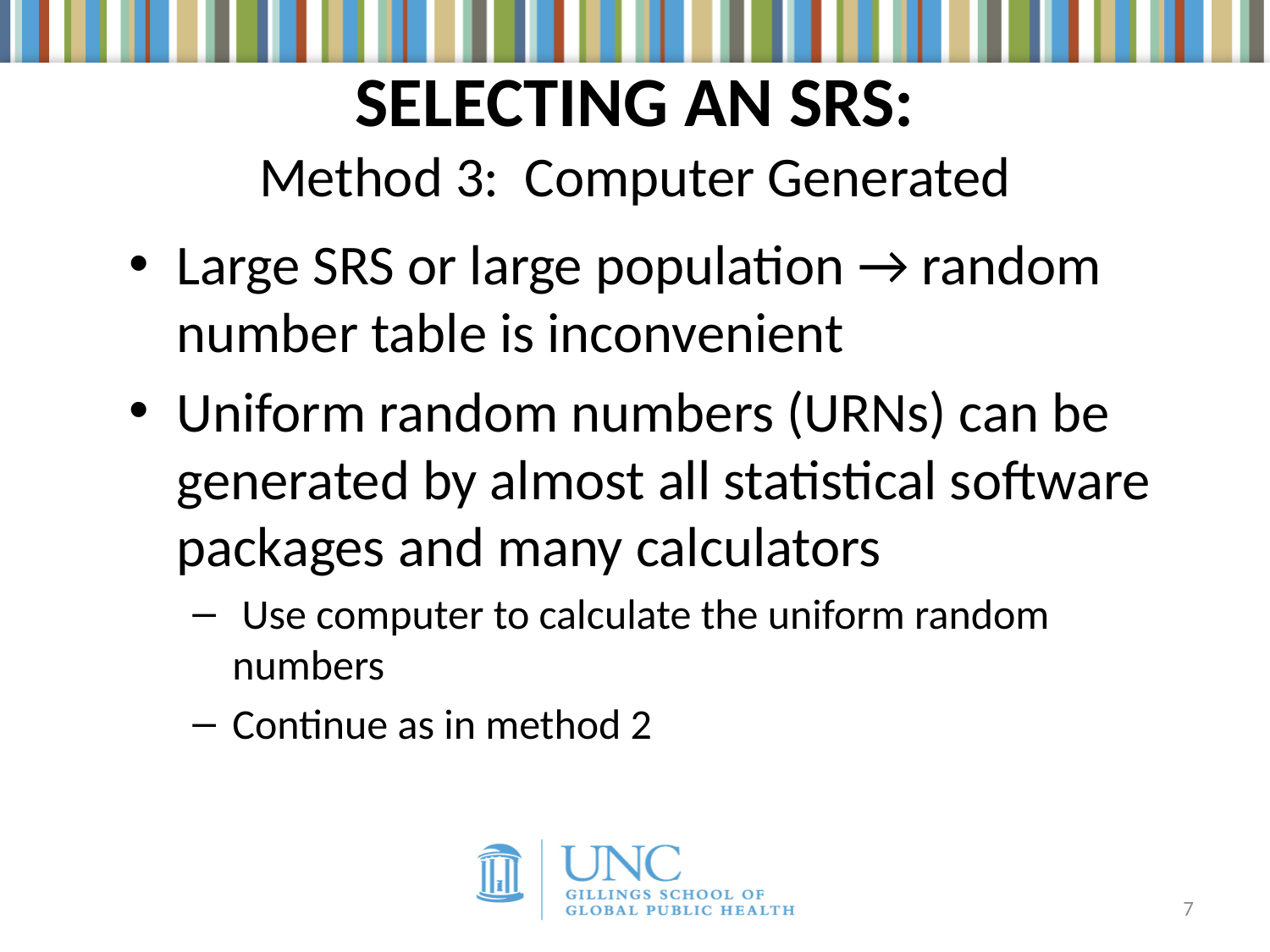

# SELECTING AN SRS: Method 3:  Computer Generated
Large SRS or large population → random number table is inconvenient
Uniform random numbers (URNs) can be generated by almost all statistical software packages and many calculators
 Use computer to calculate the uniform random numbers
Continue as in method 2

7